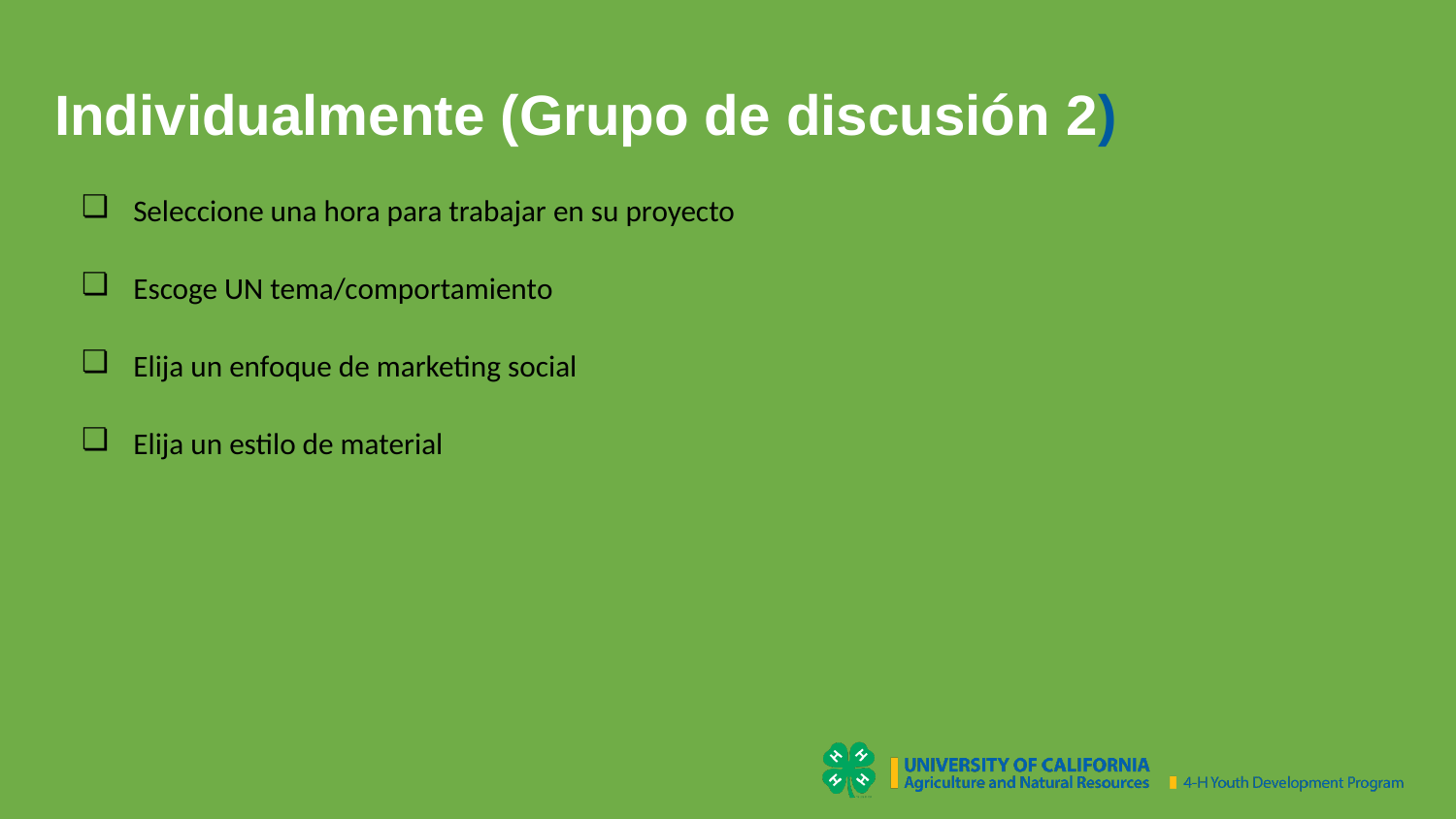

# Individualmente (Grupo de discusión 2)
Seleccione una hora para trabajar en su proyecto

Escoge UN tema/comportamiento

Elija un enfoque de marketing social

Elija un estilo de material